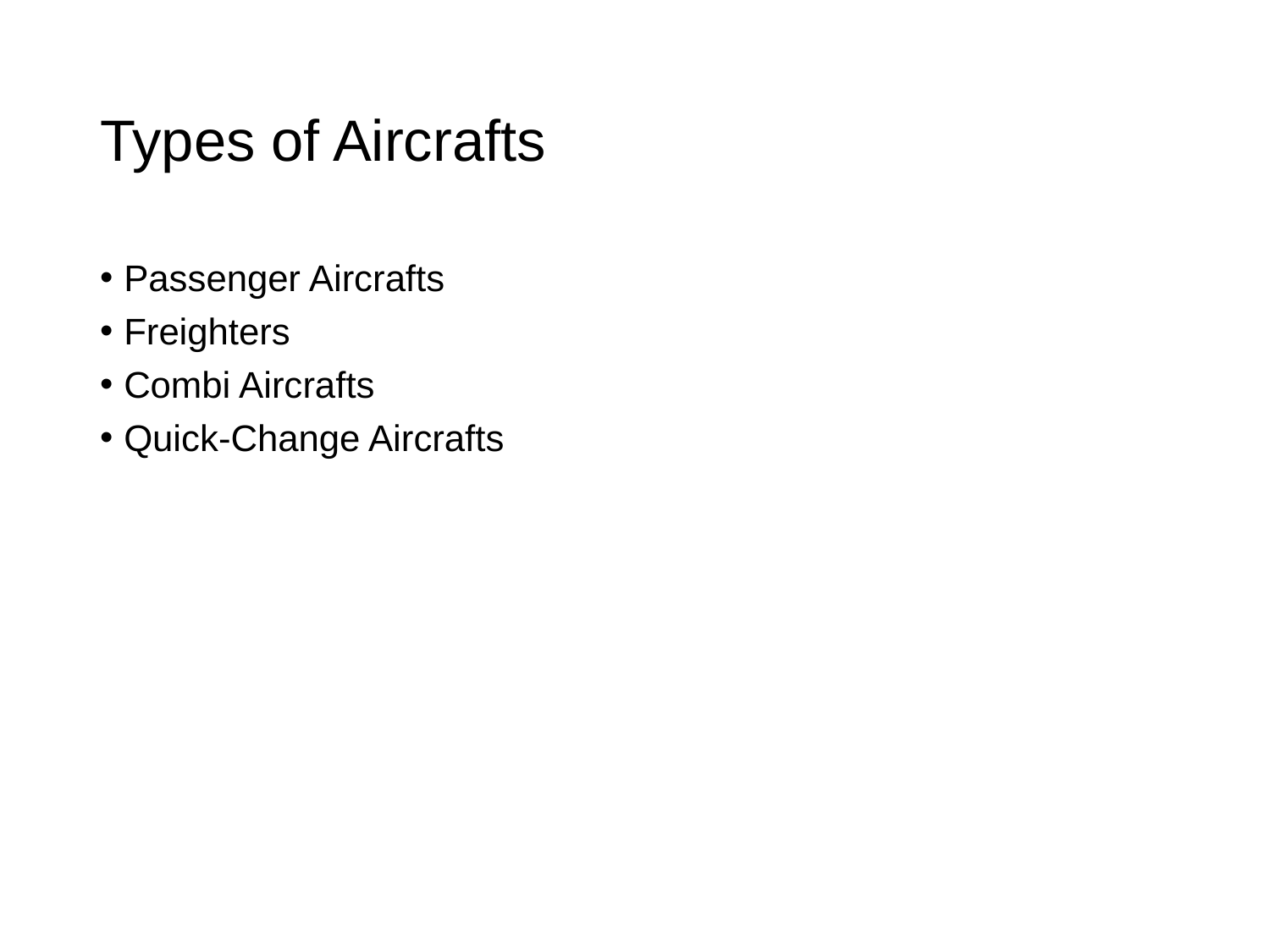

# Types of Aircrafts
Passenger Aircrafts
Freighters
Combi Aircrafts
Quick-Change Aircrafts